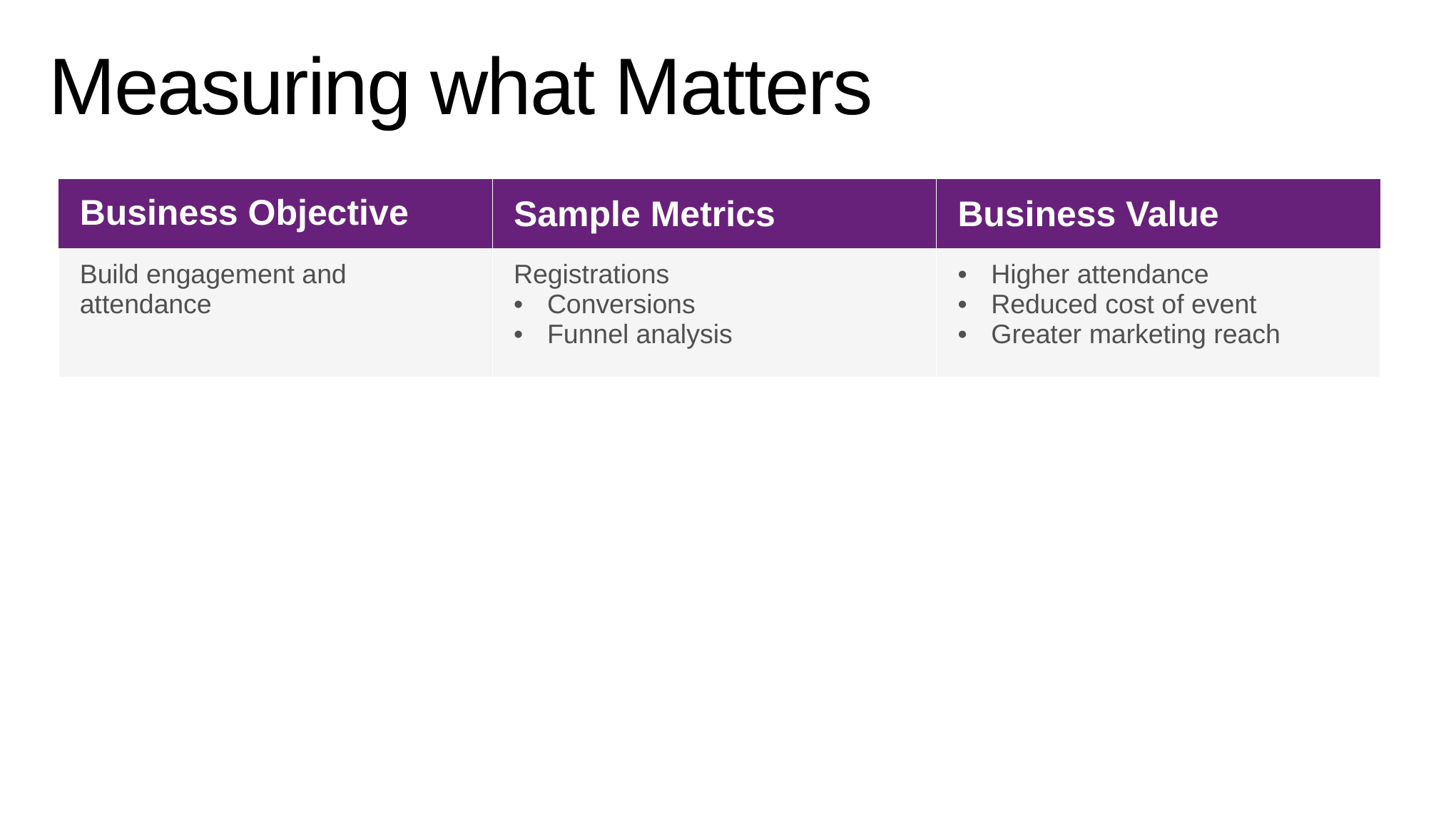

# Measuring what Matters
| Business Objective | Sample Metrics | Business Value |
| --- | --- | --- |
| Build engagement and attendance | Registrations Conversions Funnel analysis | Higher attendance Reduced cost of event Greater marketing reach |
| Optimize marketing spend | Campaigns & Referrers Tied to conversions | Marketing effectiveness Reduce costs |
| Expand usage of SharePoint | Education Top Sessions Top Speakers | Understand topics of importance Identify and nurture influencers |